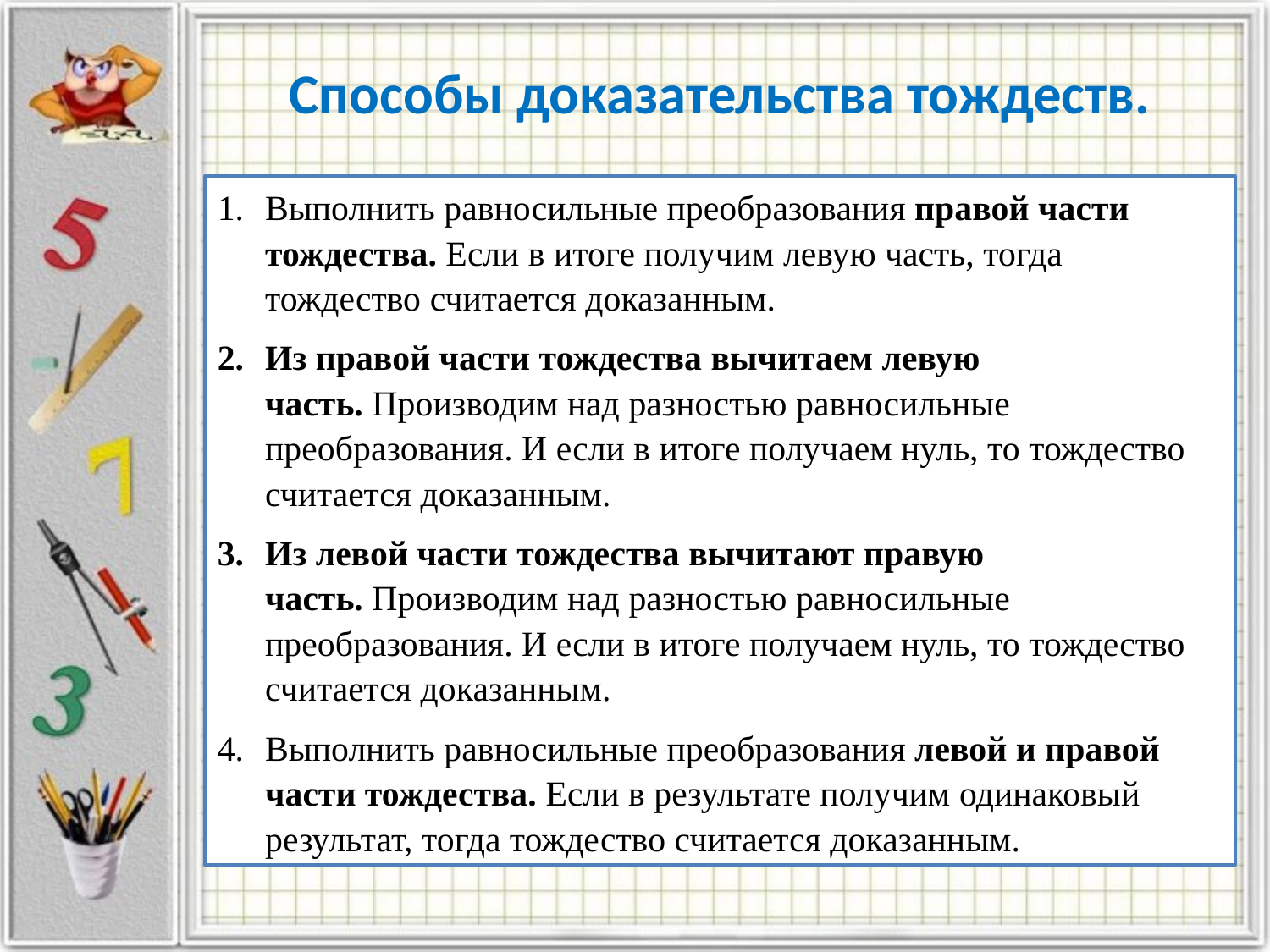

Способы доказательства тождеств.
Выполнить равносильные преобразования правой части тождества. Если в итоге получим левую часть, тогда тождество считается доказанным.
Из правой части тождества вычитаем левую часть. Производим над разностью равносильные преобразования. И если в итоге получаем нуль, то тождество считается доказанным.
Из левой части тождества вычитают правую часть. Производим над разностью равносильные преобразования. И если в итоге получаем нуль, то тождество считается доказанным.
Выполнить равносильные преобразования левой и правой части тождества. Если в результате получим одинаковый результат, тогда тождество считается доказанным.